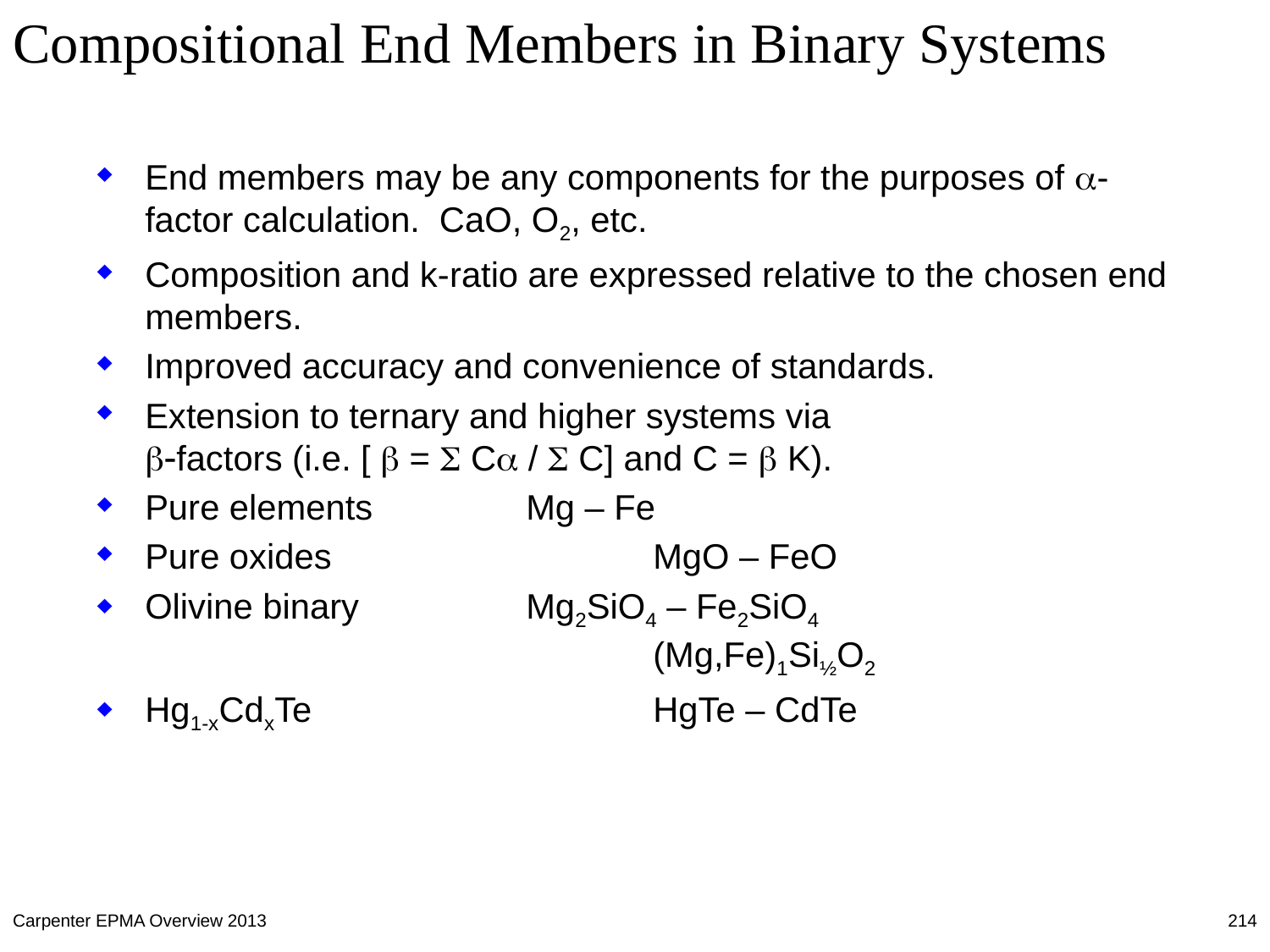

# Compositional End Members in Binary Systems
End members may be any components for the purposes of α-factor calculation.  CaO, O2, etc.
Composition and k-ratio are expressed relative to the chosen end members.
Improved accuracy and convenience of standards.
Extension to ternary and higher systems via
β−factors (i.e. [ β = Σ Cα / Σ C] and C = β K).
Pure elements	 	Mg – Fe
Pure oxides			MgO – FeO
Olivine binary		Mg2SiO4 – Fe2SiO4
				(Mg,Fe)1Si½O2
Hg1-xCdxTe			HgTe – CdTe
Carpenter EPMA Overview 2013
214